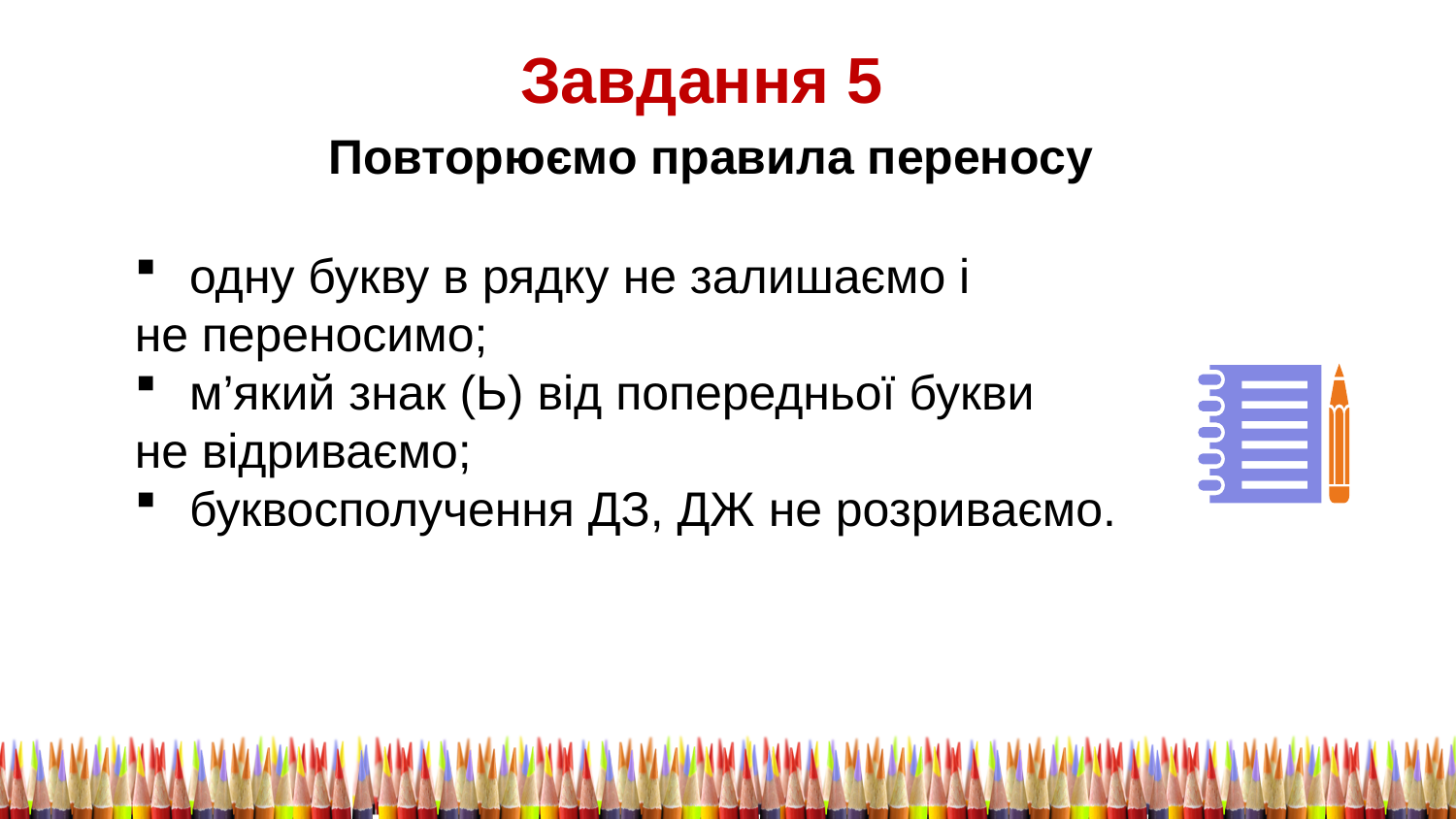

Завдання 5
Повторюємо правила переносу
одну букву в рядку не залишаємо і
не переносимо;
м’який знак (Ь) від попередньої букви
не відриваємо;
буквосполучення ДЗ, ДЖ не розриваємо.